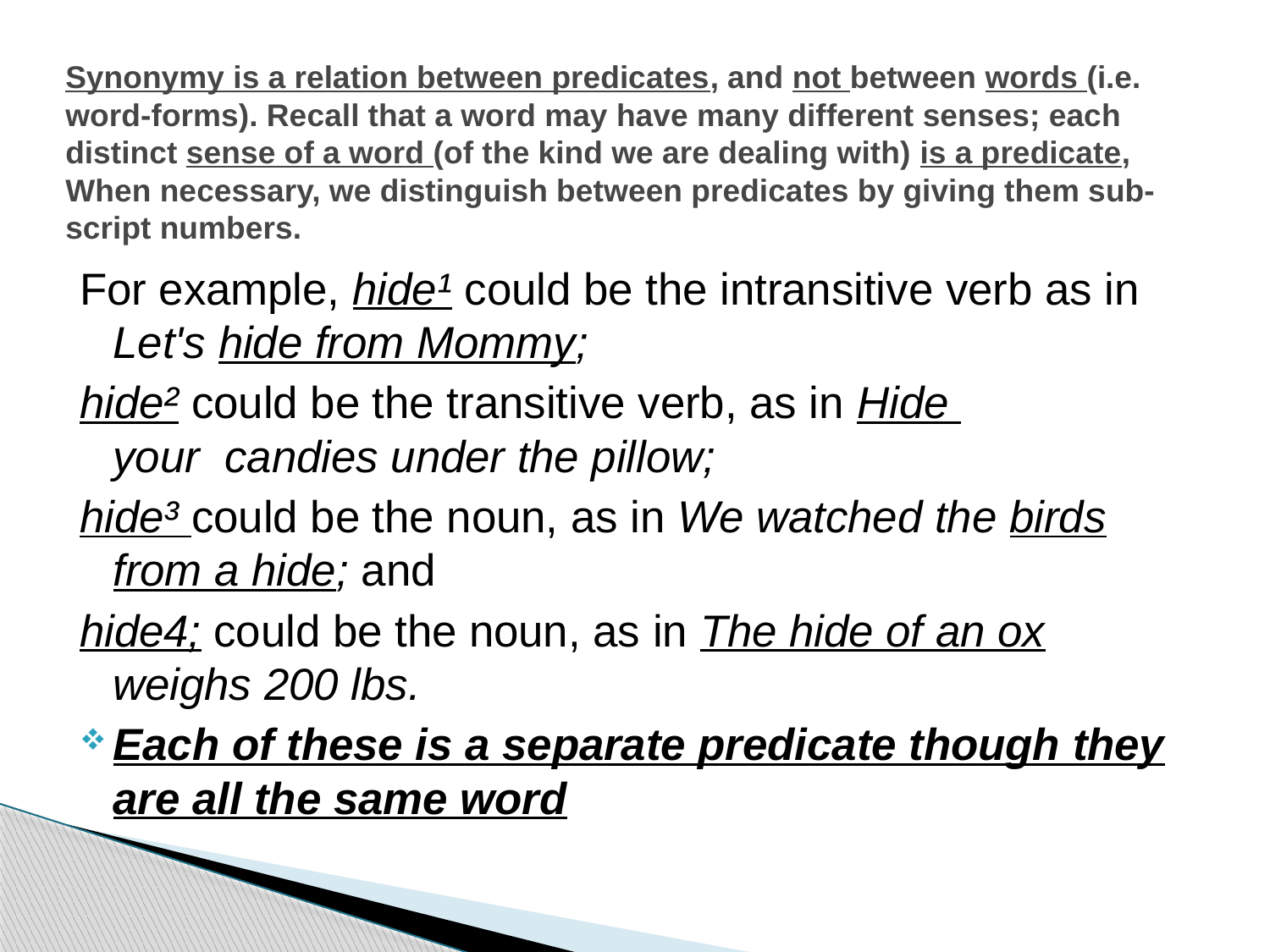

# Synonymy is a relation between predicates, and not between words (i.e. word-forms). Recall that a word may have many different senses; each distinct sense of a word (of the kind we are dealing with) is a predicate, When necessary, we distinguish between predicates by giving them sub- script numbers.
For example, hide¹ could be the intransitive verb as in Let's hide from Mommy;
hide² could be the transitive verb, as in Hide
your  candies under the pillow;
hide³ could be the noun, as in We watched the birds from a hide; and
hide4; could be the noun, as in The hide of an ox weighs 200 lbs.
Each of these is a separate predicate though they are all the same word